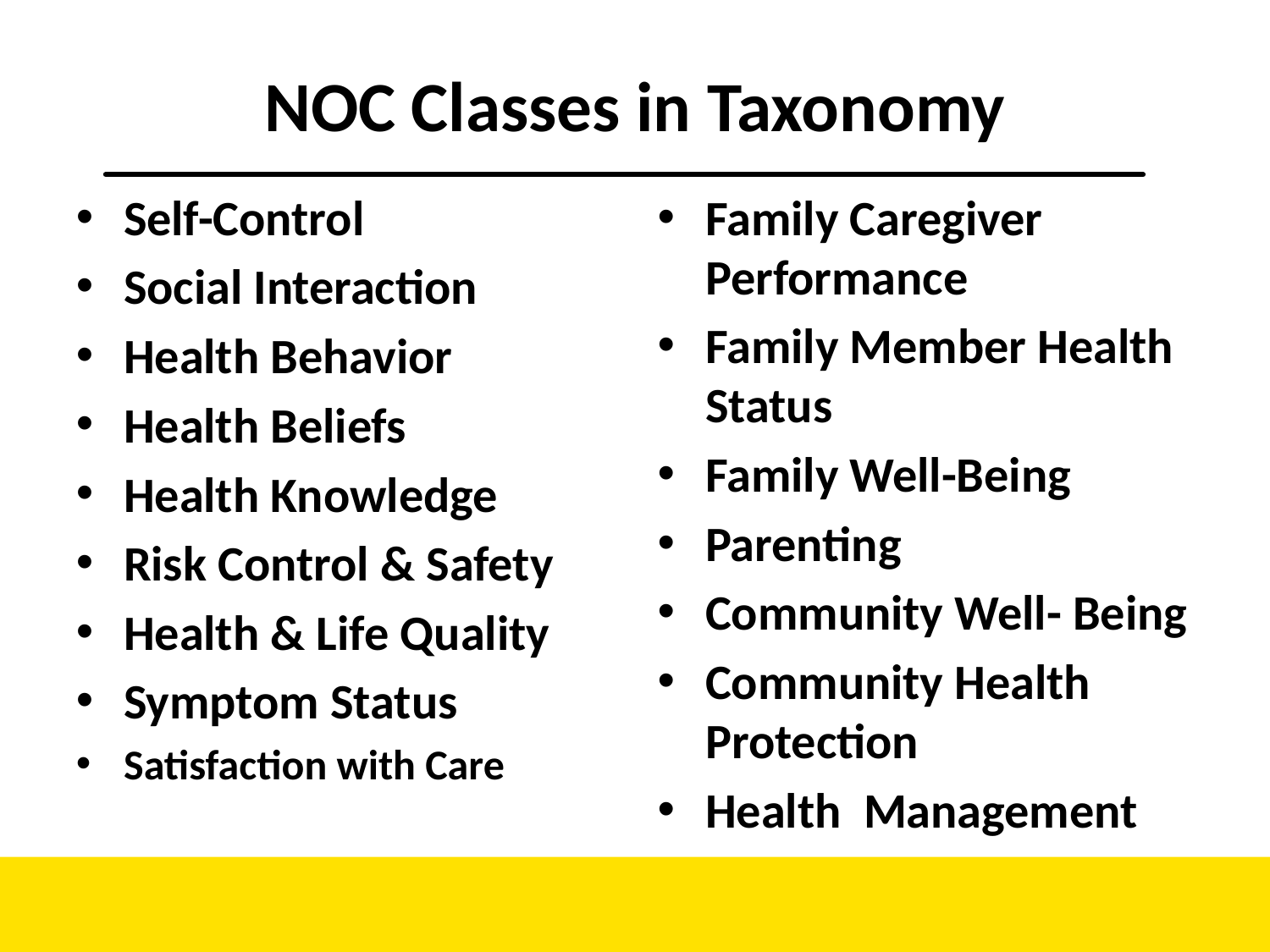

# NOC Classes in Taxonomy
Self-Control
Social Interaction
Health Behavior
Health Beliefs
Health Knowledge
Risk Control & Safety
Health & Life Quality
Symptom Status
Satisfaction with Care

Family Caregiver Performance
Family Member Health Status
Family Well-Being
Parenting
Community Well- Being
Community Health Protection
Health  Management